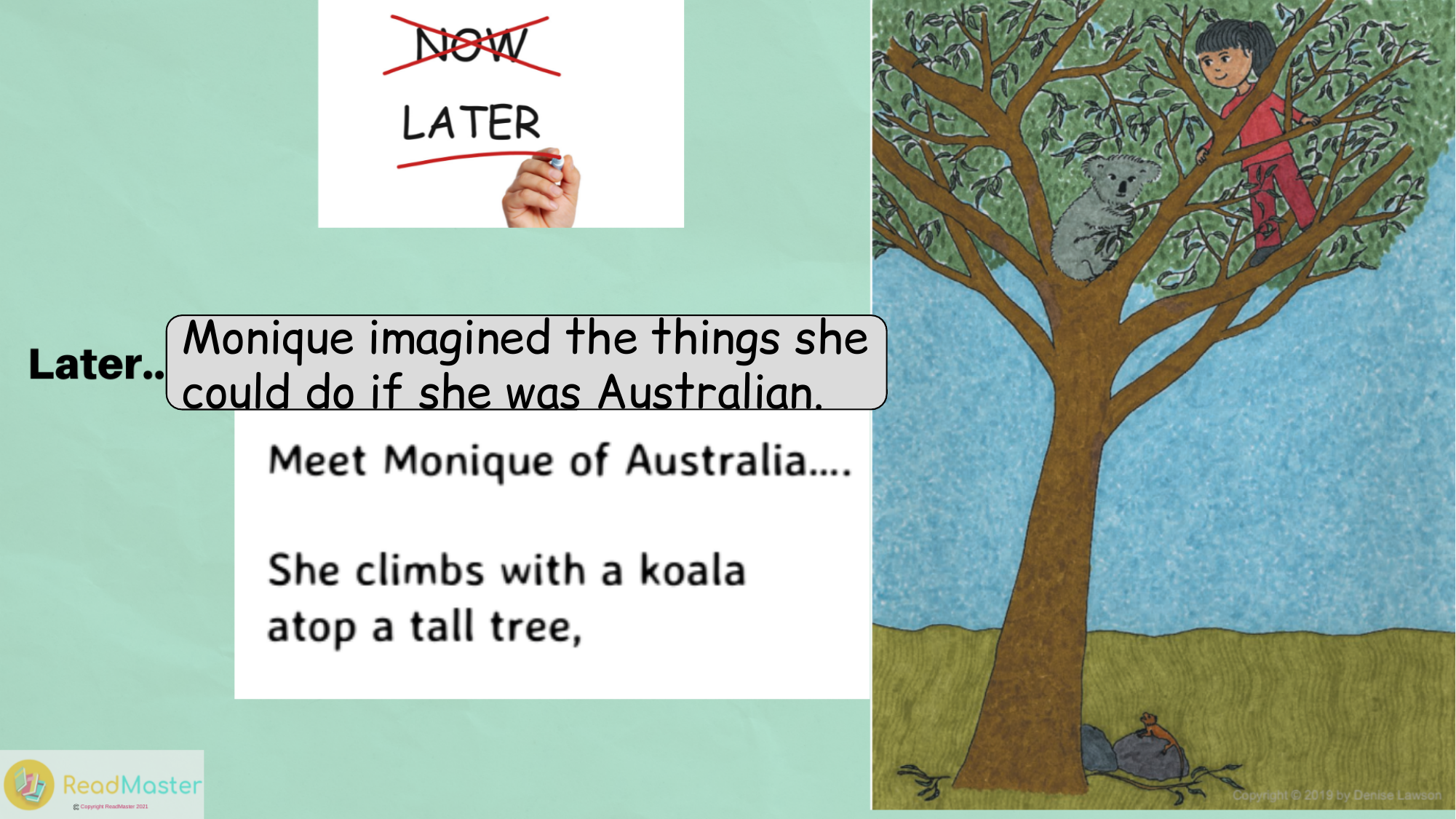

Monique imagined the things she could do if she was Australian.